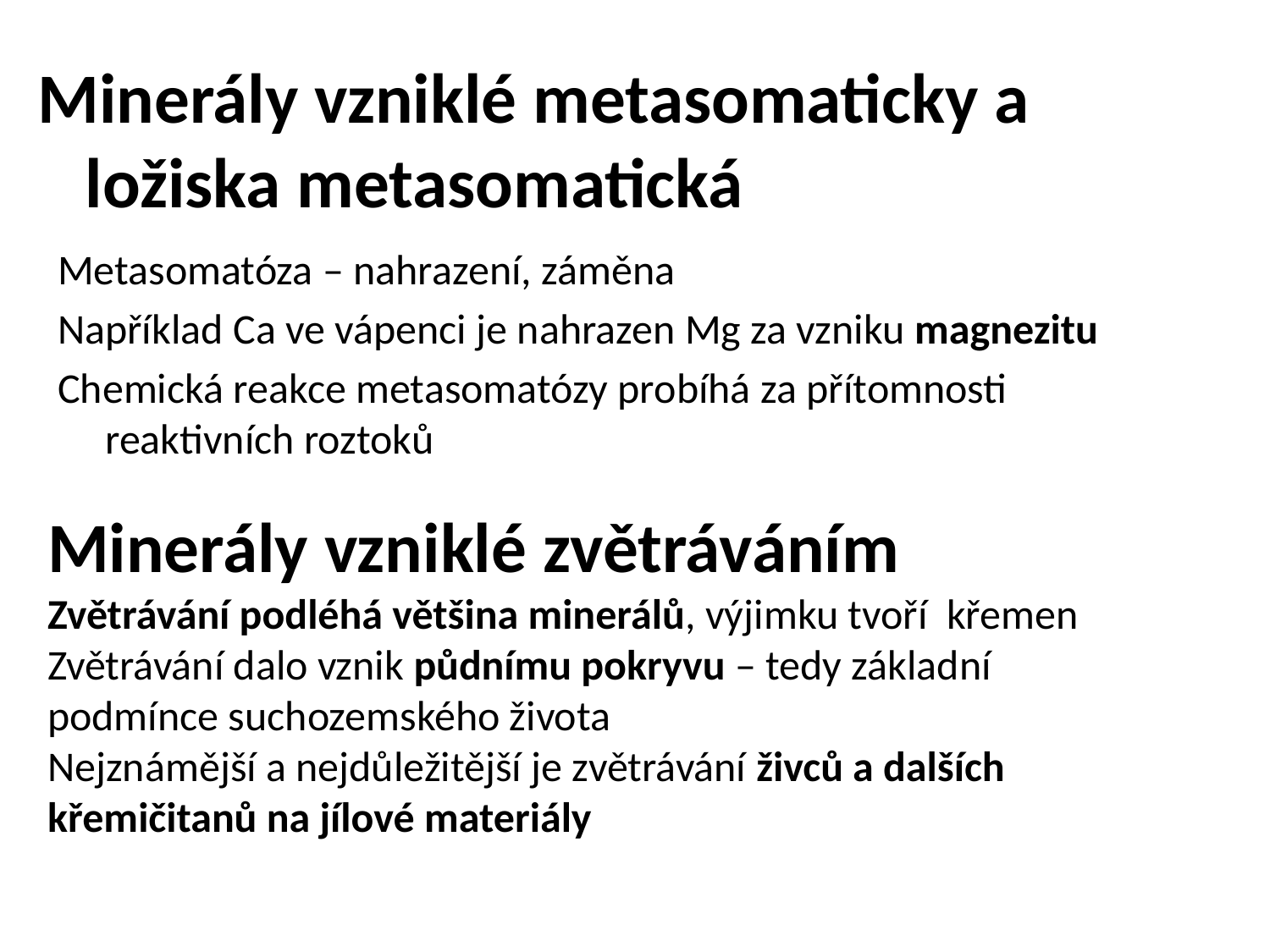

Minerály vzniklé metasomaticky a ložiska metasomatická
Metasomatóza – nahrazení, záměna
Například Ca ve vápenci je nahrazen Mg za vzniku magnezitu
Chemická reakce metasomatózy probíhá za přítomnosti reaktivních roztoků
Minerály vzniklé zvětráváním
Zvětrávání podléhá většina minerálů, výjimku tvoří  křemen
Zvětrávání dalo vznik půdnímu pokryvu – tedy základní podmínce suchozemského života
Nejznámější a nejdůležitější je zvětrávání živců a dalších křemičitanů na jílové materiály